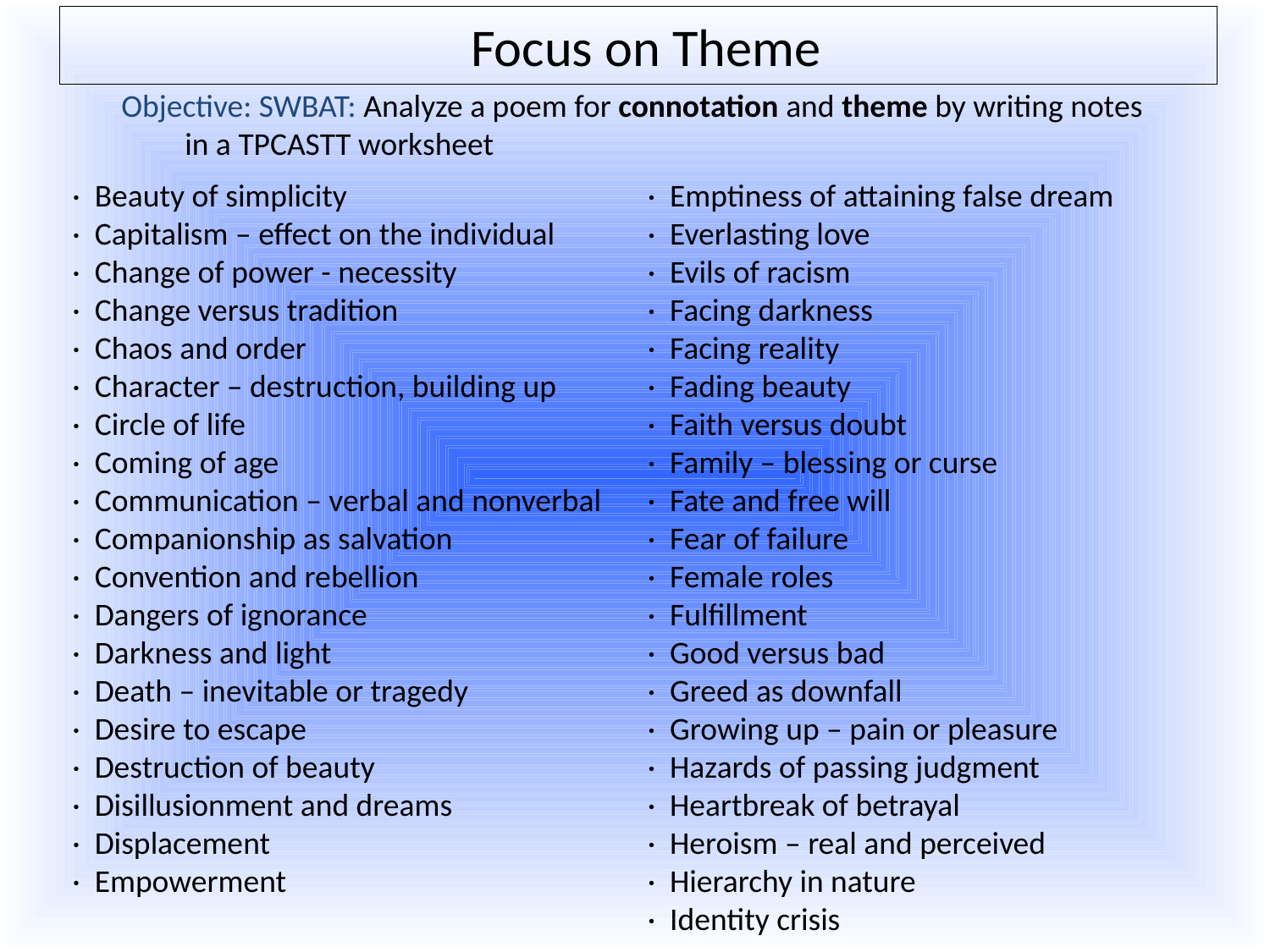

# Focus on Theme
Objective: SWBAT: Analyze a poem for connotation and theme by writing notes in a TPCASTT worksheet
·  Beauty of simplicity
·  Capitalism – effect on the individual
·  Change of power - necessity
·  Change versus tradition
·  Chaos and order
·  Character – destruction, building up
·  Circle of life
·  Coming of age
·  Communication – verbal and nonverbal
·  Companionship as salvation
·  Convention and rebellion
·  Dangers of ignorance
·  Darkness and light
·  Death – inevitable or tragedy
·  Desire to escape
·  Destruction of beauty
·  Disillusionment and dreams
·  Displacement
·  Empowerment
·  Emptiness of attaining false dream
·  Everlasting love
·  Evils of racism
·  Facing darkness
·  Facing reality
·  Fading beauty
·  Faith versus doubt
·  Family – blessing or curse
·  Fate and free will
·  Fear of failure
·  Female roles
·  Fulfillment
·  Good versus bad
·  Greed as downfall
·  Growing up – pain or pleasure
·  Hazards of passing judgment
·  Heartbreak of betrayal
·  Heroism – real and perceived
·  Hierarchy in nature
·  Identity crisis